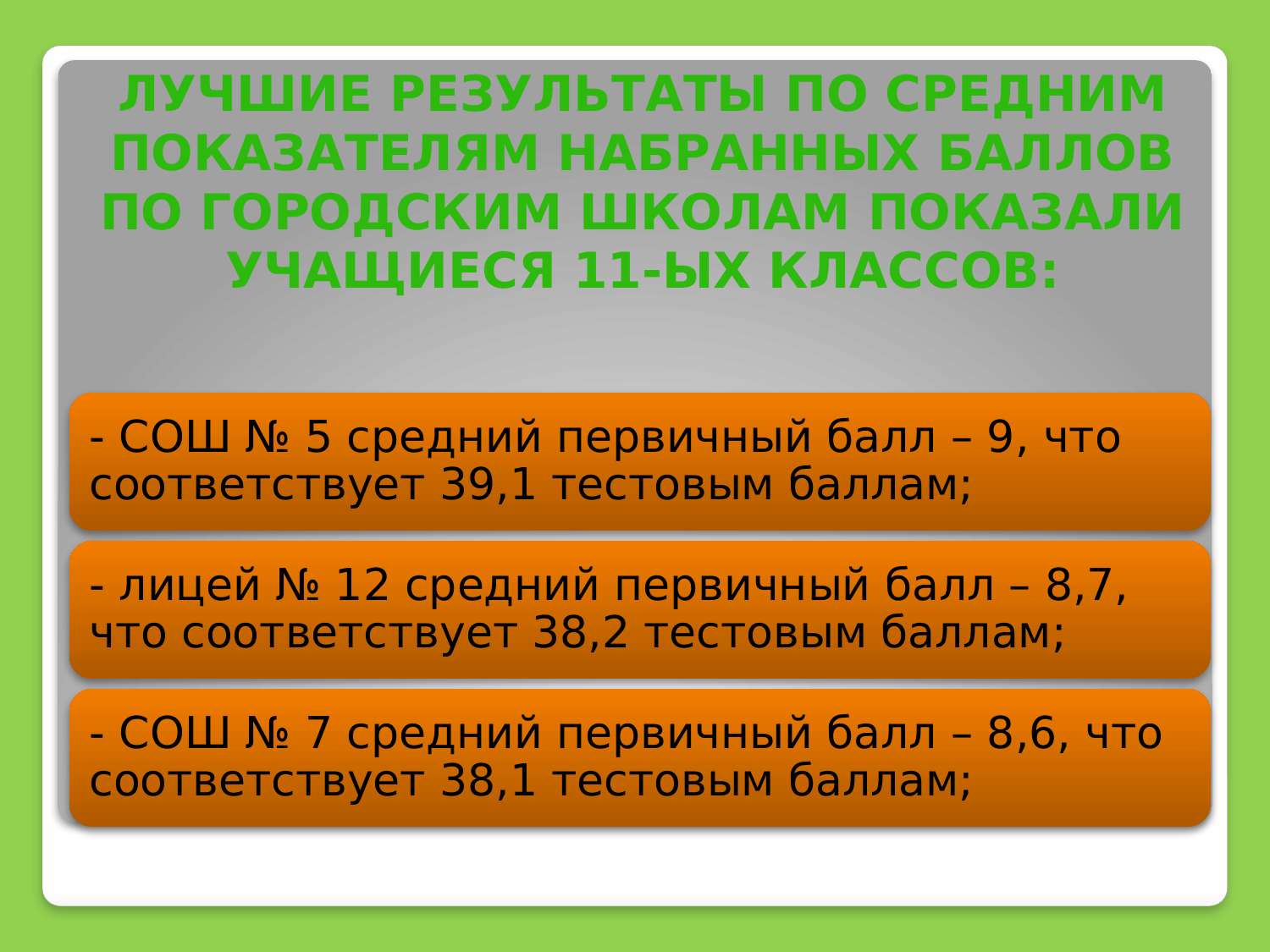

# Лучшие результаты по средним показателям набранных баллов по городским школам показали учащиеся 11-ых классов:
- СОШ № 5 средний первичный балл – 9, что соответствует 39,1 тестовым баллам;
- лицей № 12 средний первичный балл – 8,7, что соответствует 38,2 тестовым баллам;
- СОШ № 7 средний первичный балл – 8,6, что соответствует 38,1 тестовым баллам;